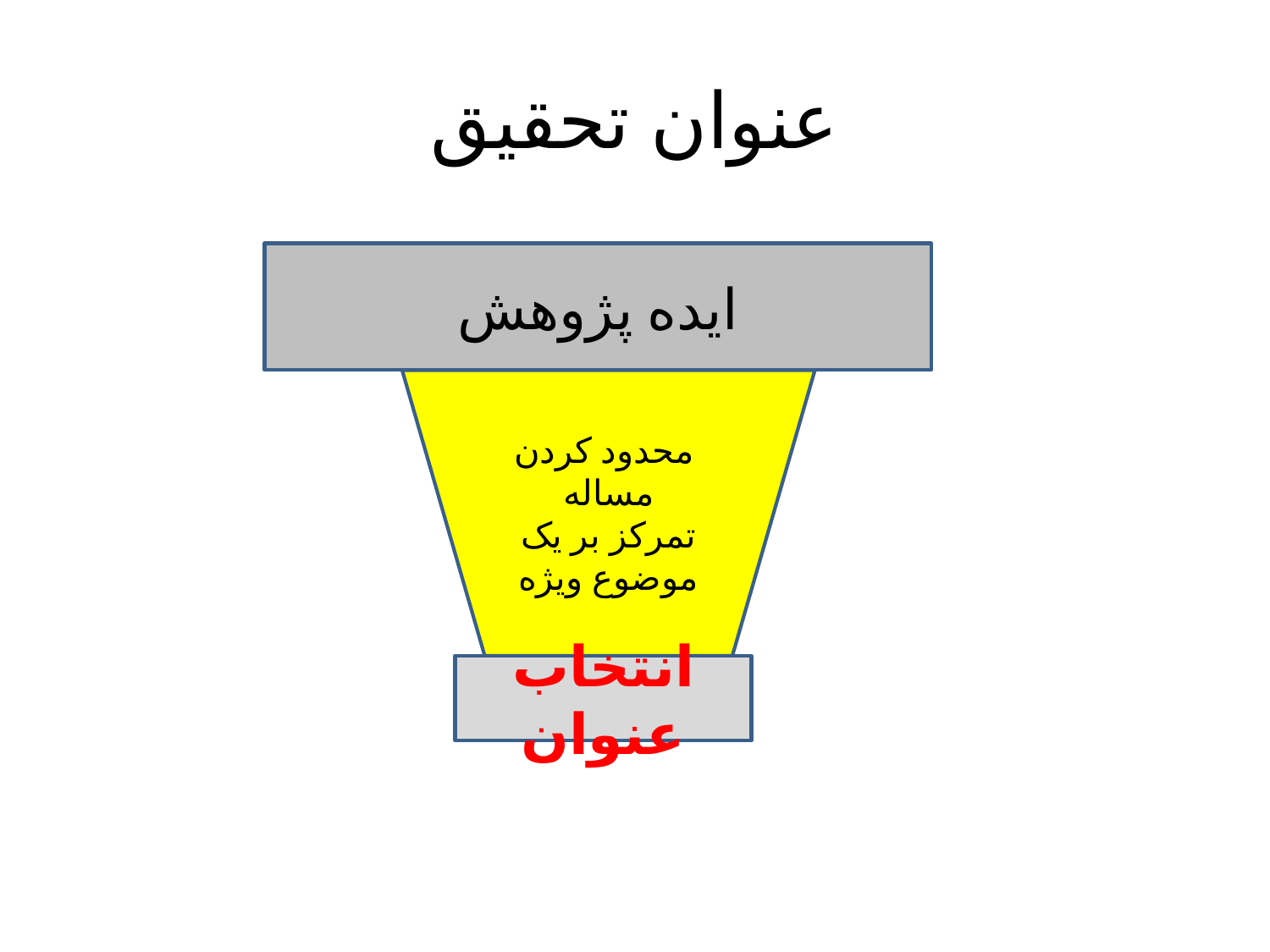

# عنوان تحقیق
ایده پژوهش
محدود کردن
مساله
تمرکز بر یک موضوع ویژه
انتخاب عنوان